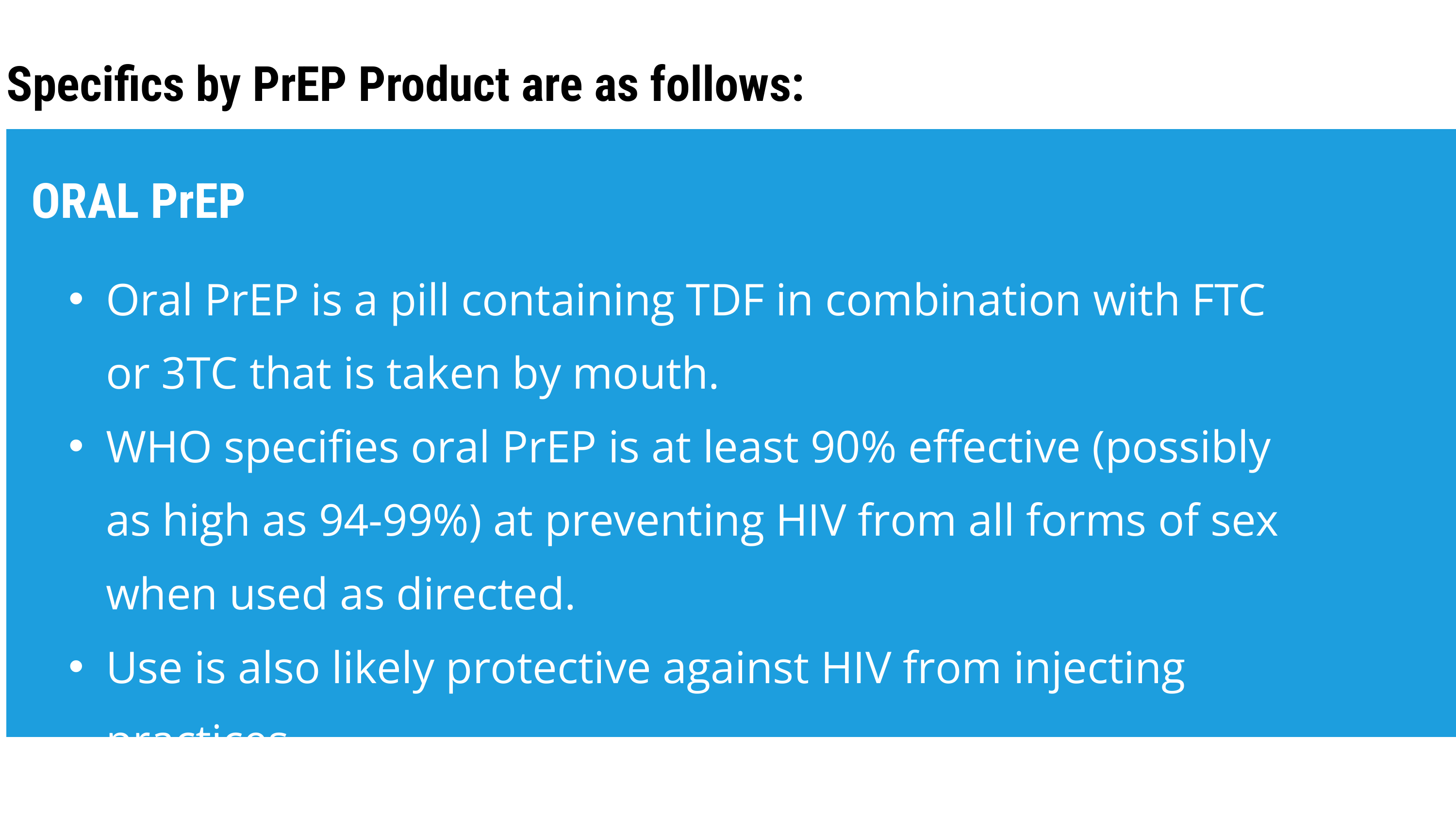

Specifics by PrEP Product are as follows:

ORAL PrEP
Oral PrEP is a pill containing TDF in combination with FTC or 3TC that is taken by mouth.
WHO specifies oral PrEP is at least 90% effective (possibly as high as 94-99%) at preventing HIV from all forms of sex when used as directed.
Use is also likely protective against HIV from injecting practices.